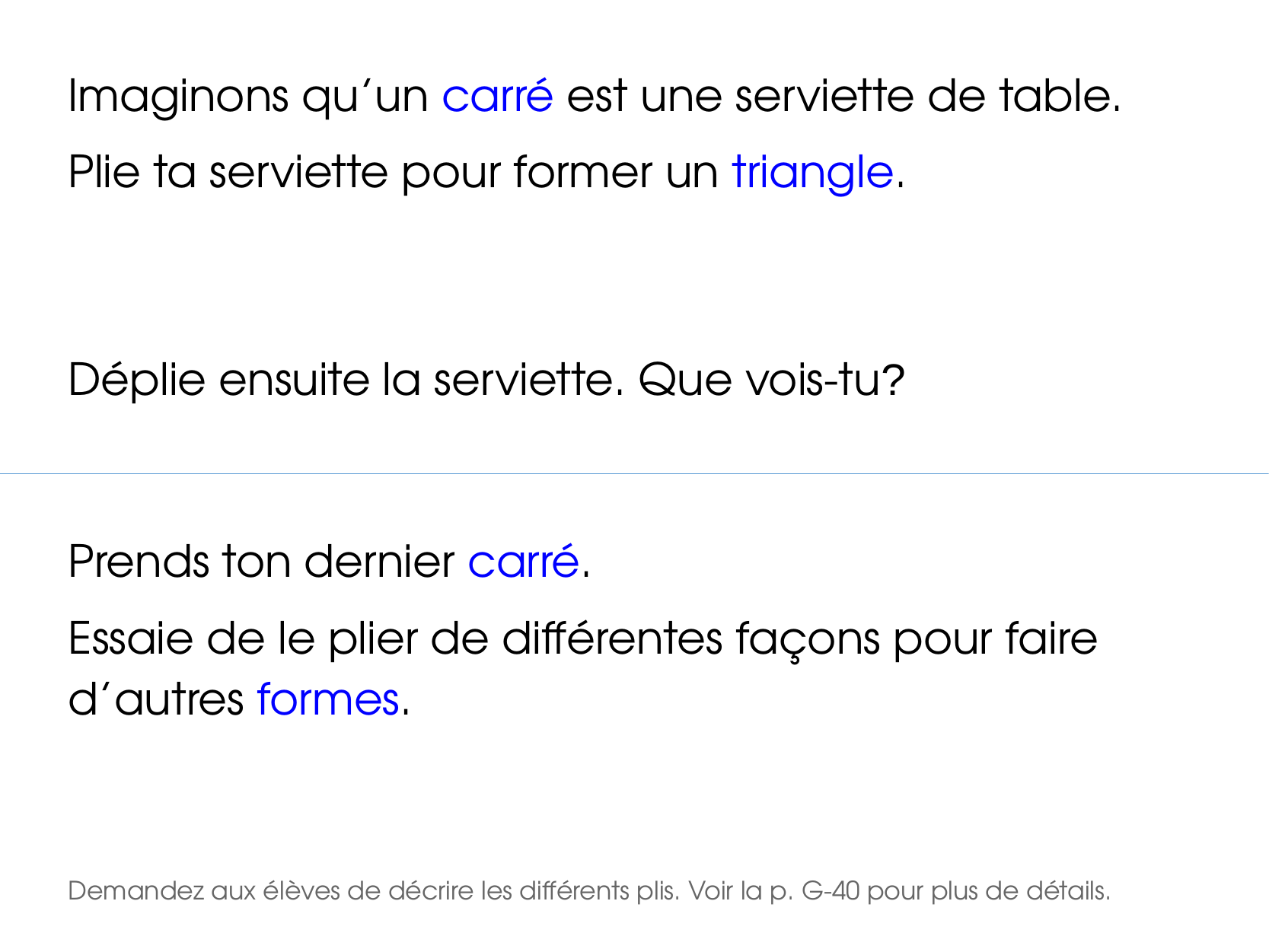

Imaginons qu’un carré est une serviette de table.
Plie ta serviette pour former un triangle.
Déplie ensuite la serviette. Que vois-tu?
Prends ton dernier carré.
Essaie de le plier de différentes façons pour faire d’autres formes.
Demandez aux élèves de décrire les différents plis. Voir la p. G-40 pour plus de détails.